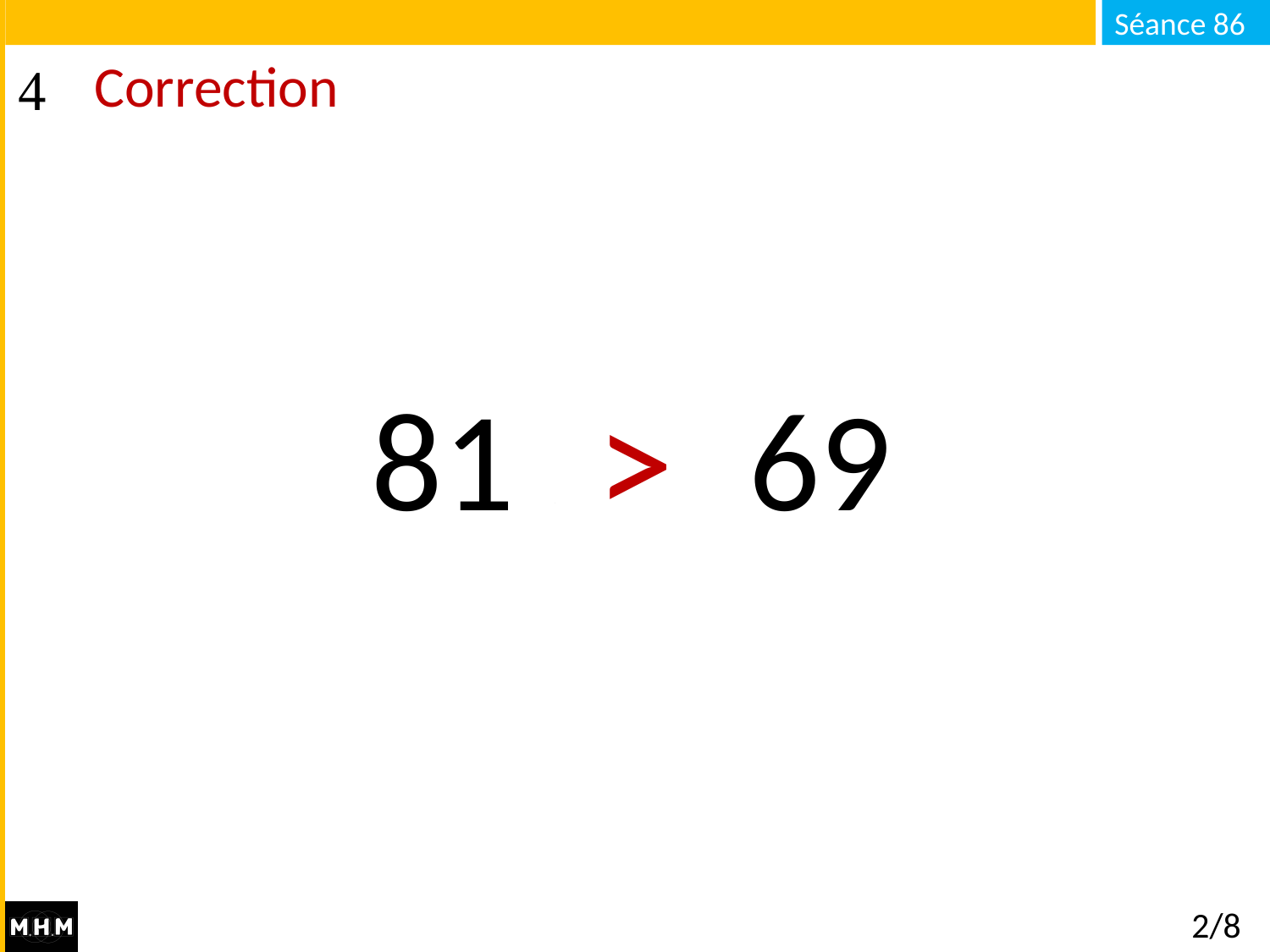

# Correction
>
81 . . . 69
2/8